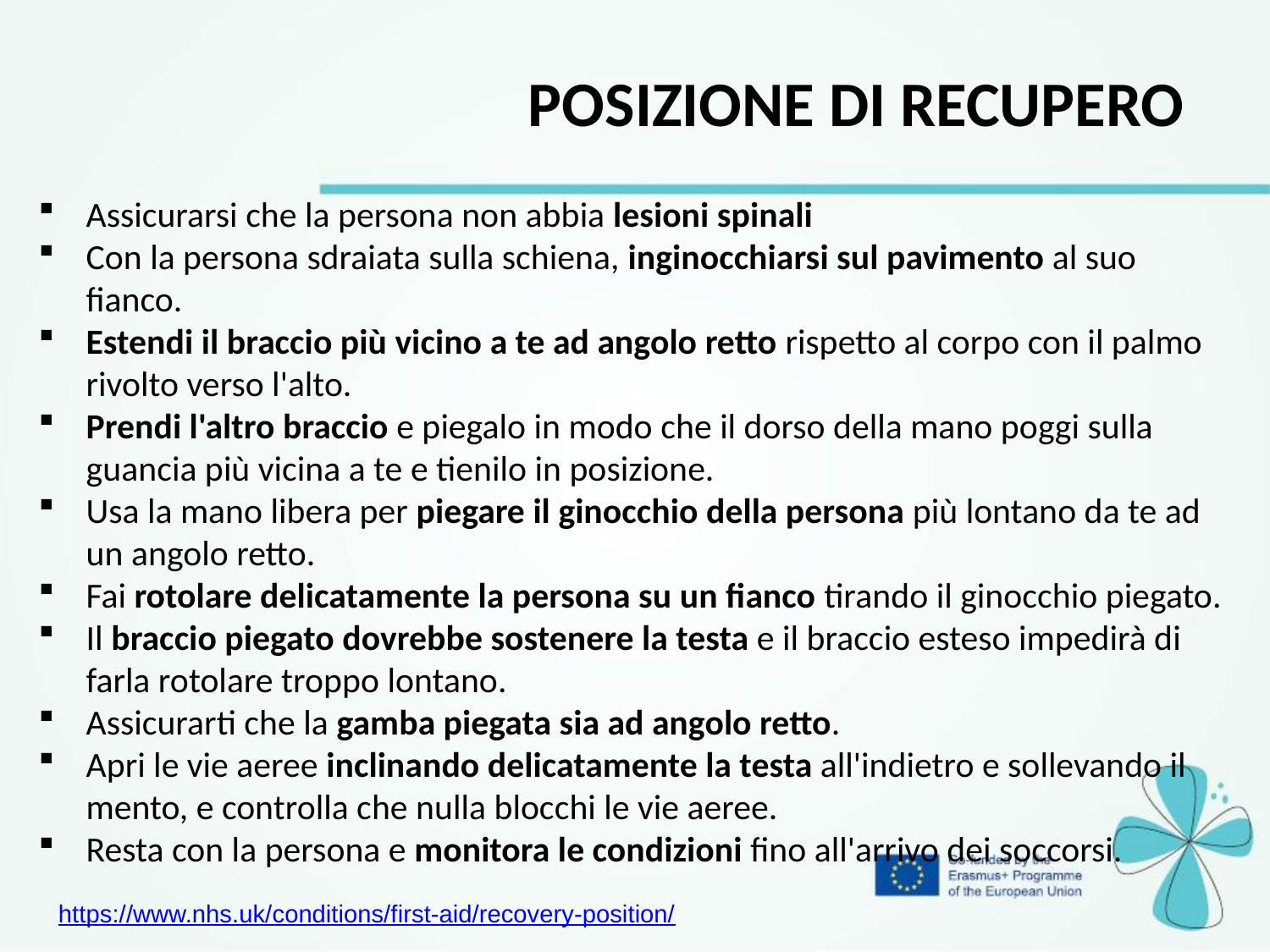

Posizione di recupero
Assicurarsi che la persona non abbia lesioni spinali
Con la persona sdraiata sulla schiena, inginocchiarsi sul pavimento al suo fianco.
Estendi il braccio più vicino a te ad angolo retto rispetto al corpo con il palmo rivolto verso l'alto.
Prendi l'altro braccio e piegalo in modo che il dorso della mano poggi sulla guancia più vicina a te e tienilo in posizione.
Usa la mano libera per piegare il ginocchio della persona più lontano da te ad un angolo retto.
Fai rotolare delicatamente la persona su un fianco tirando il ginocchio piegato.
Il braccio piegato dovrebbe sostenere la testa e il braccio esteso impedirà di farla rotolare troppo lontano.
Assicurarti che la gamba piegata sia ad angolo retto.
Apri le vie aeree inclinando delicatamente la testa all'indietro e sollevando il mento, e controlla che nulla blocchi le vie aeree.
Resta con la persona e monitora le condizioni fino all'arrivo dei soccorsi.
https://www.nhs.uk/conditions/first-aid/recovery-position/